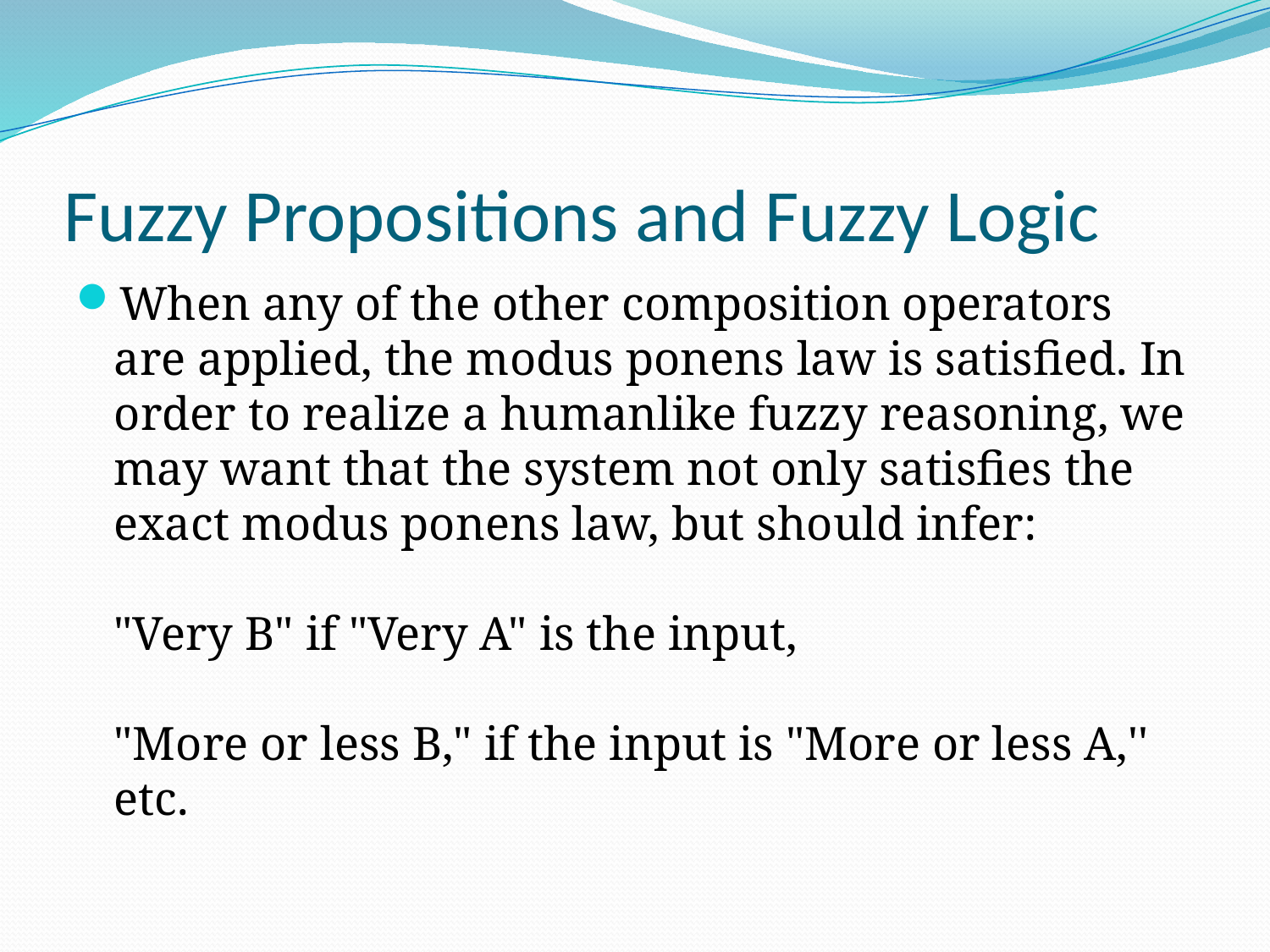

# Fuzzy Propositions and Fuzzy Logic
When any of the other composition operators are applied, the modus ponens law is satisfied. In order to realize a humanlike fuzzy reasoning, we may want that the system not only satisfies the exact modus ponens law, but should infer:
"Very B" if "Very A" is the input,
"More or less B," if the input is "More or less A,'' etc.